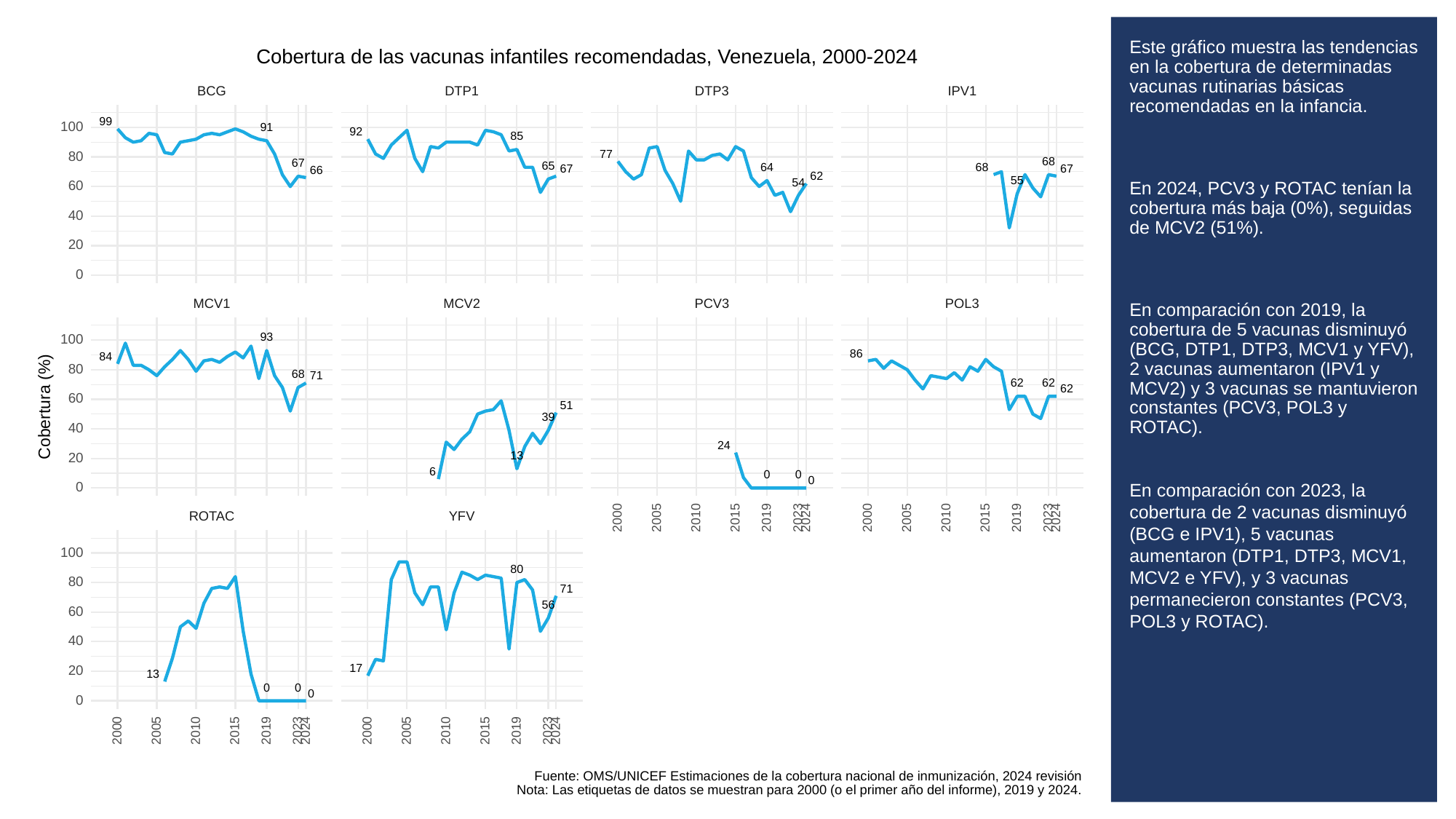

# Este gráfico muestra las tendencias en la cobertura de determinadas vacunas rutinarias básicas recomendadas en la infancia.

En 2024, PCV3 y ROTAC tenían la cobertura más baja (0%), seguidas de MCV2 (51%).

En comparación con 2019, la cobertura de 5 vacunas disminuyó (BCG, DTP1, DTP3, MCV1 y YFV), 2 vacunas aumentaron (IPV1 y MCV2) y 3 vacunas se mantuvieron constantes (PCV3, POL3 y ROTAC).

En comparación con 2023, la cobertura de 2 vacunas disminuyó (BCG e IPV1), 5 vacunas aumentaron (DTP1, DTP3, MCV1, MCV2 e YFV), y 3 vacunas permanecieron constantes (PCV3, POL3 y ROTAC).

Cobertura de las vacunas infantiles recomendadas, Venezuela, 2000-2024
BCG
DTP3
DTP1
IPV1

99
100
91

92

85

77
80

68
67
65
68
64
67
67
66

62
55
54
60

40

20

0

POL3
PCV3
MCV1
MCV2

93
100

86
84

80

68
71
62
62

62
60
Cobertura (%)

51
39

40

24

13

20

6
0
0

0
0

ROTAC
YFV
2023
2023
2000
2005
2010
2015
2019
2024
2000
2005
2010
2015
2019
2024

100

80

80

71

56
60

40

17
20
13

0
0

0
0

2023
2023
2000
2005
2010
2015
2019
2024
2000
2005
2010
2015
2019
2024
Fuente: OMS/UNICEF Estimaciones de la cobertura nacional de inmunización, 2024 revisión
Nota: Las etiquetas de datos se muestran para 2000 (o el primer año del informe), 2019 y 2024.